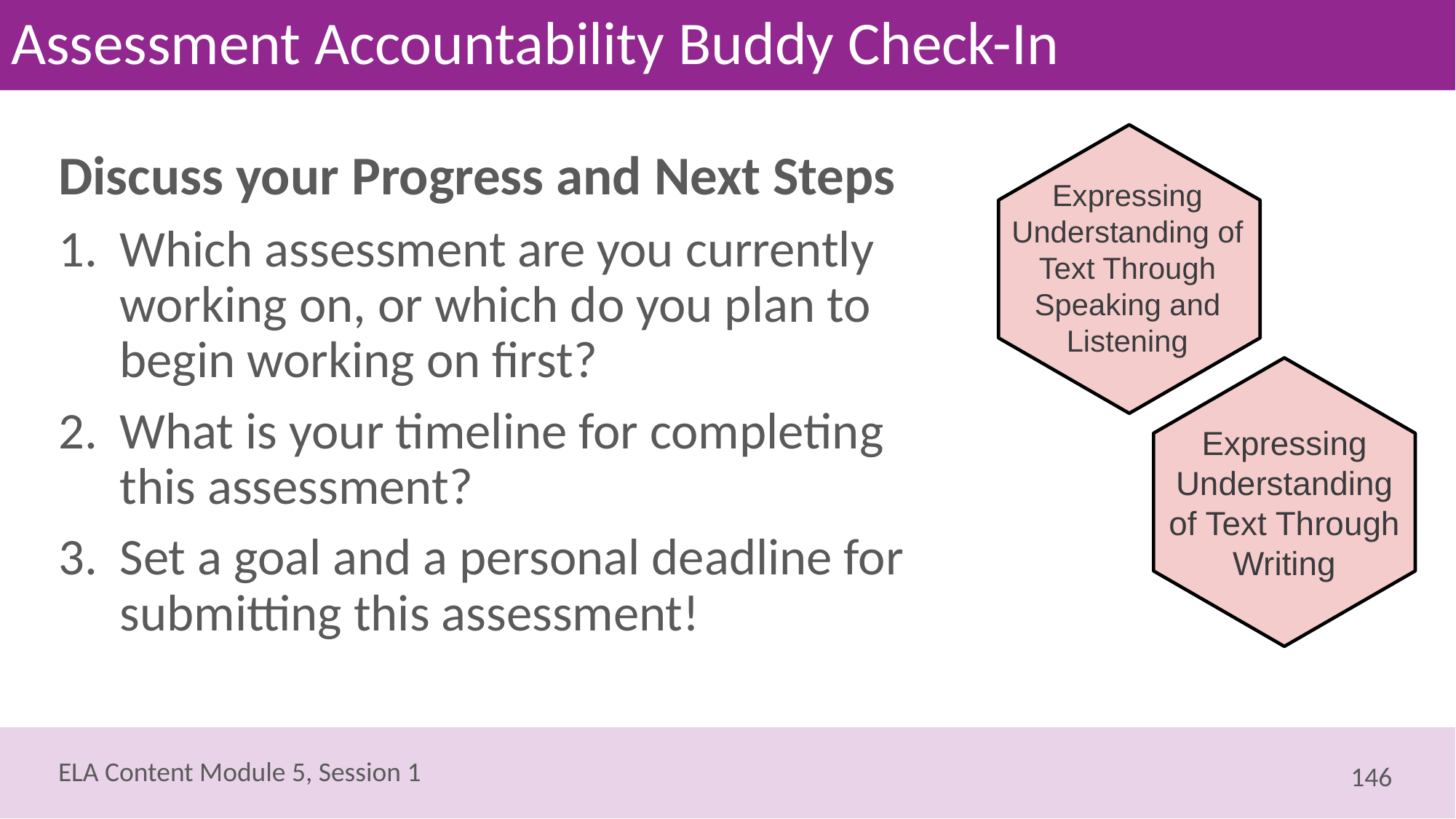

# Assessment Accountability Buddy Check-In

Discuss your Progress and Next Steps
Which assessment are you currently working on, or which do you plan to begin working on first?
What is your timeline for completing this assessment?
Set a goal and a personal deadline for submitting this assessment!

Expressing Understanding of Text Through Speaking and Listening

Expressing Understanding of Text Through Writing
146